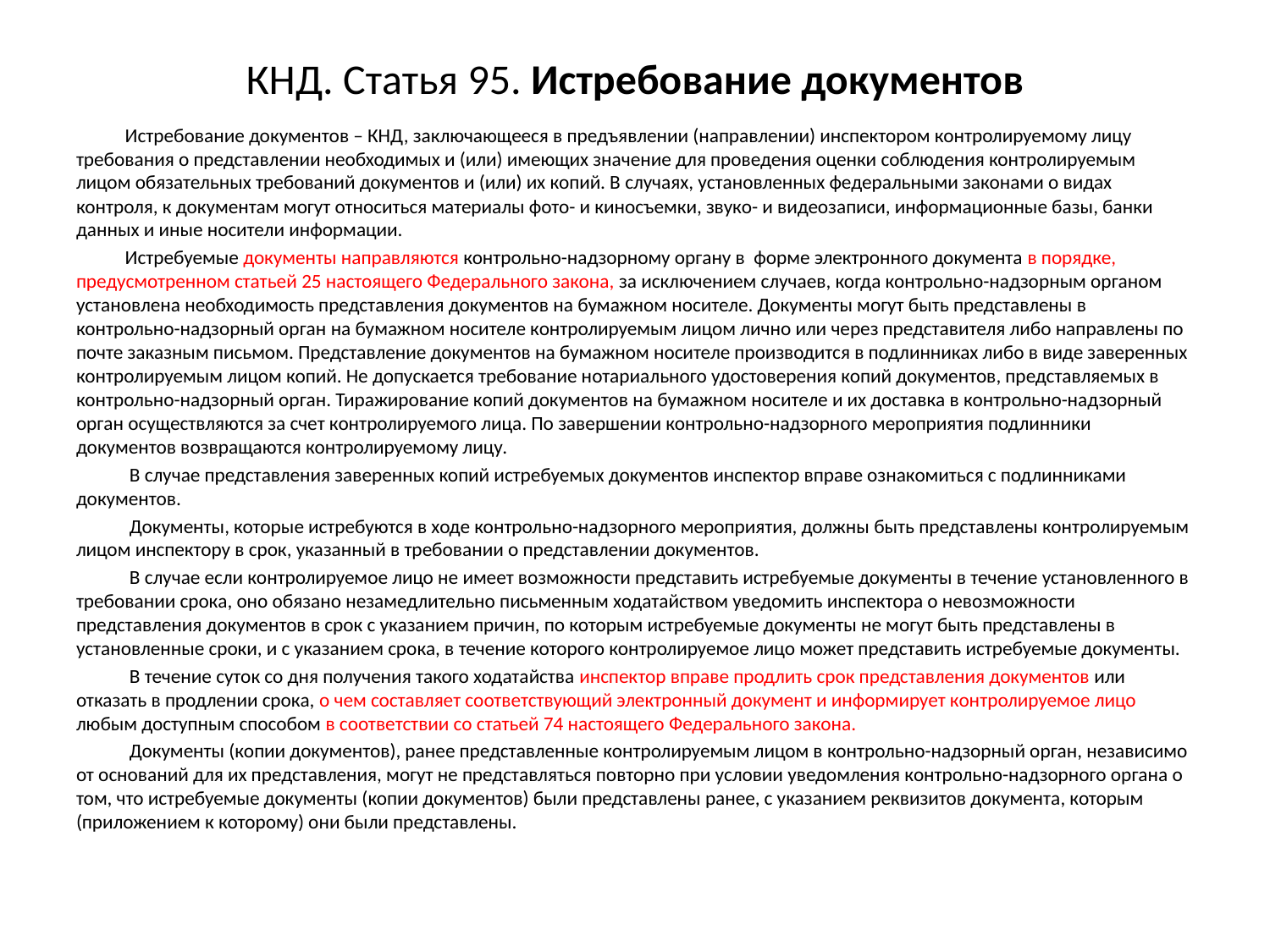

# КНД. Статья 95. Истребование документов
           Истребование документов – КНД, заключающееся в предъявлении (направлении) инспектором контролируемому лицу требования о представлении необходимых и (или) имеющих значение для проведения оценки соблюдения контролируемым лицом обязательных требований документов и (или) их копий. В случаях, установленных федеральными законами о видах контроля, к документам могут относиться материалы фото- и киносъемки, звуко- и видеозаписи, информационные базы, банки данных и иные носители информации.
           Истребуемые документы направляются контрольно-надзорному органу в  форме электронного документа в порядке, предусмотренном статьей 25 настоящего Федерального закона, за исключением случаев, когда контрольно-надзорным органом установлена необходимость представления документов на бумажном носителе. Документы могут быть представлены в контрольно-надзорный орган на бумажном носителе контролируемым лицом лично или через представителя либо направлены по почте заказным письмом. Представление документов на бумажном носителе производится в подлинниках либо в виде заверенных контролируемым лицом копий. Не допускается требование нотариального удостоверения копий документов, представляемых в контрольно-надзорный орган. Тиражирование копий документов на бумажном носителе и их доставка в контрольно-надзорный орган осуществляются за счет контролируемого лица. По завершении контрольно-надзорного мероприятия подлинники документов возвращаются контролируемому лицу.
            В случае представления заверенных копий истребуемых документов инспектор вправе ознакомиться с подлинниками документов.
            Документы, которые истребуются в ходе контрольно-надзорного мероприятия, должны быть представлены контролируемым лицом инспектору в срок, указанный в требовании о представлении документов.
            В случае если контролируемое лицо не имеет возможности представить истребуемые документы в течение установленного в требовании срока, оно обязано незамедлительно письменным ходатайством уведомить инспектора о невозможности представления документов в срок с указанием причин, по которым истребуемые документы не могут быть представлены в установленные сроки, и с указанием срока, в течение которого контролируемое лицо может представить истребуемые документы.
            В течение суток со дня получения такого ходатайства инспектор вправе продлить срок представления документов или отказать в продлении срока, о чем составляет соответствующий электронный документ и информирует контролируемое лицо любым доступным способом в соответствии со статьей 74 настоящего Федерального закона.
            Документы (копии документов), ранее представленные контролируемым лицом в контрольно-надзорный орган, независимо от оснований для их представления, могут не представляться повторно при условии уведомления контрольно-надзорного органа о том, что истребуемые документы (копии документов) были представлены ранее, с указанием реквизитов документа, которым (приложением к которому) они были представлены.